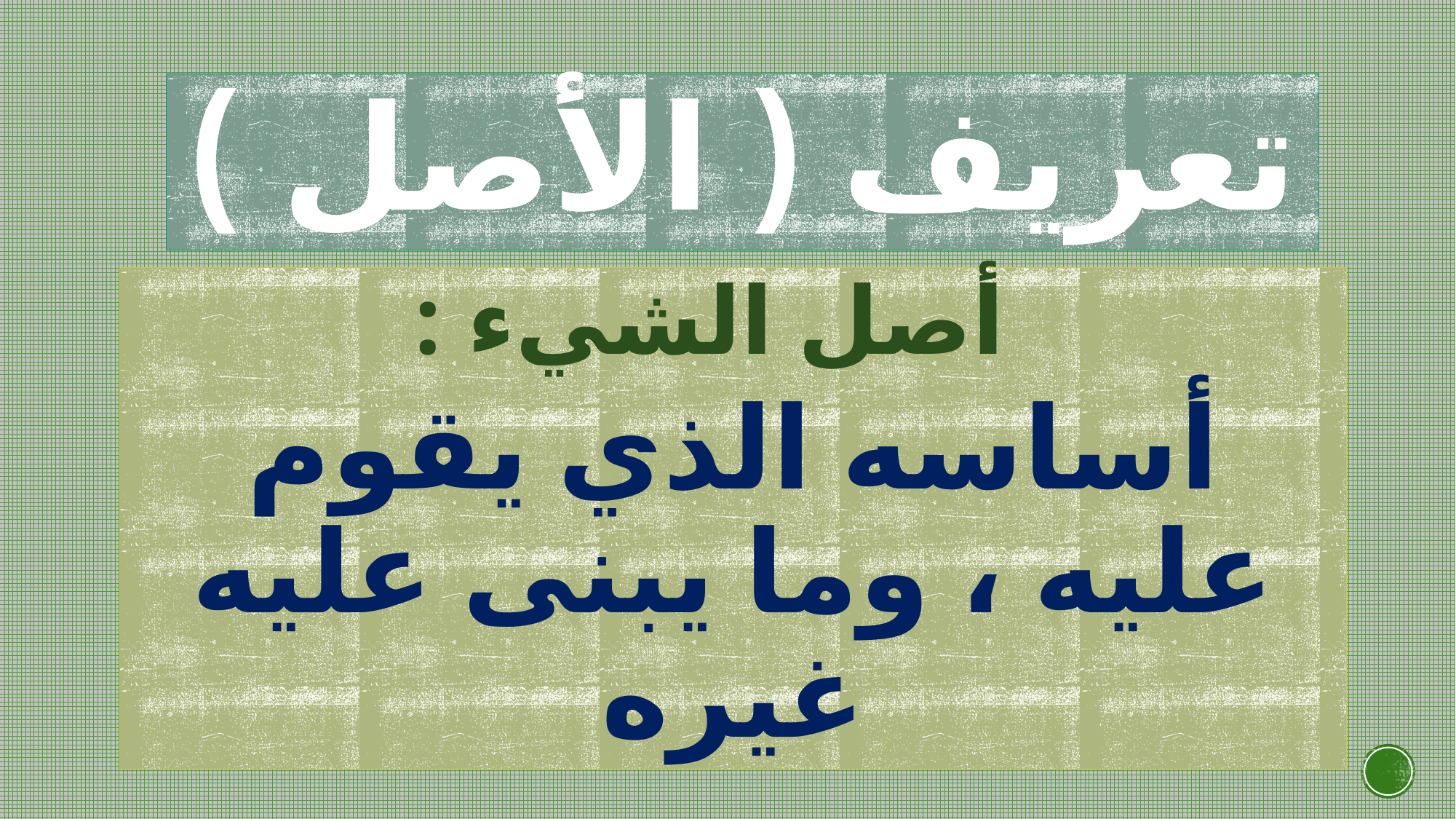

# تعريف ( الأصل )
  أصل الشيء :
أساسه الذي يقوم عليه ، وما يبنى عليه غيره